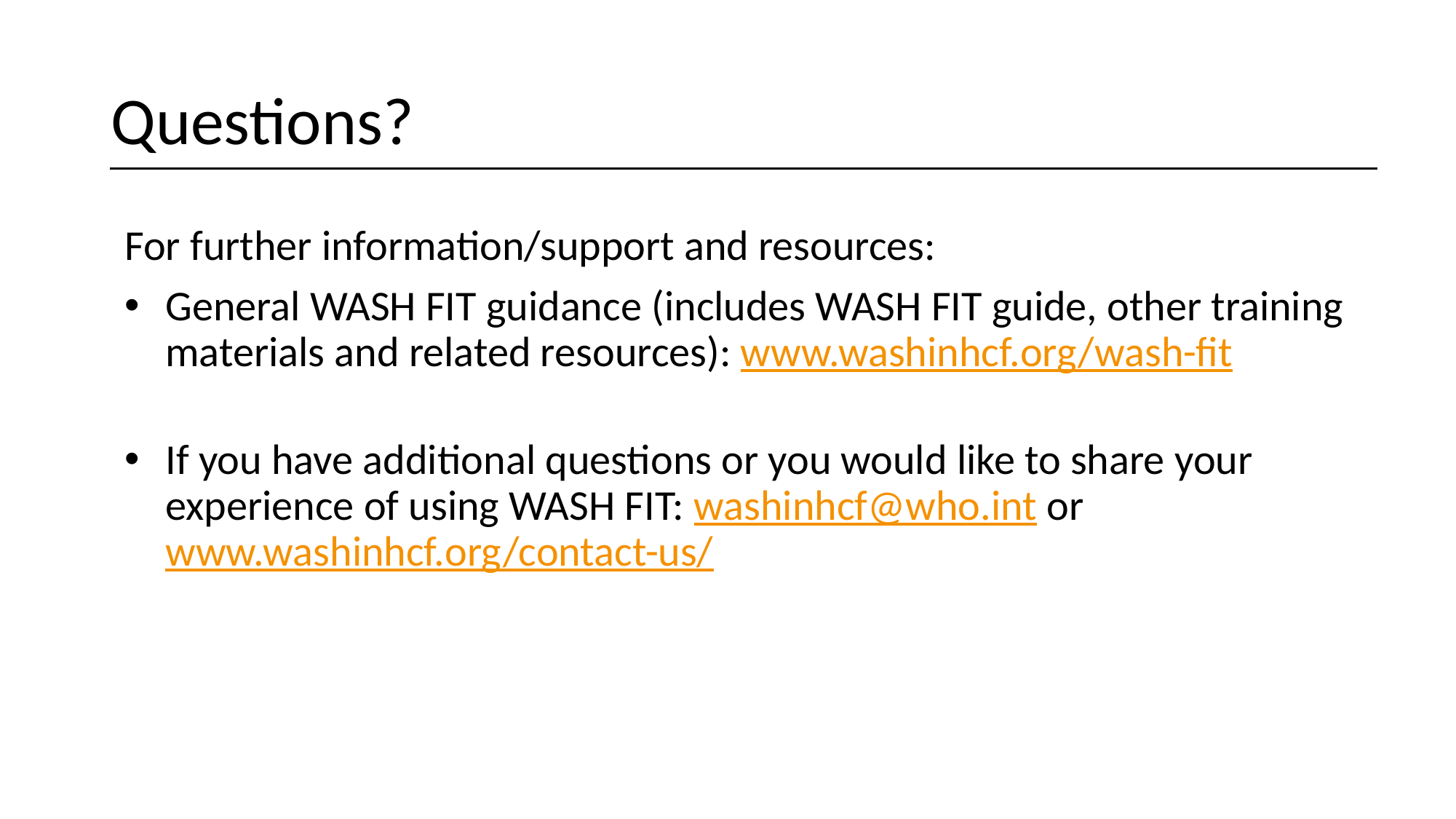

# Questions?
For further information/support and resources:
General WASH FIT guidance (includes WASH FIT guide, other training materials and related resources): www.washinhcf.org/wash-fit

If you have additional questions or you would like to share your experience of using WASH FIT: washinhcf@who.int or www.washinhcf.org/contact-us/